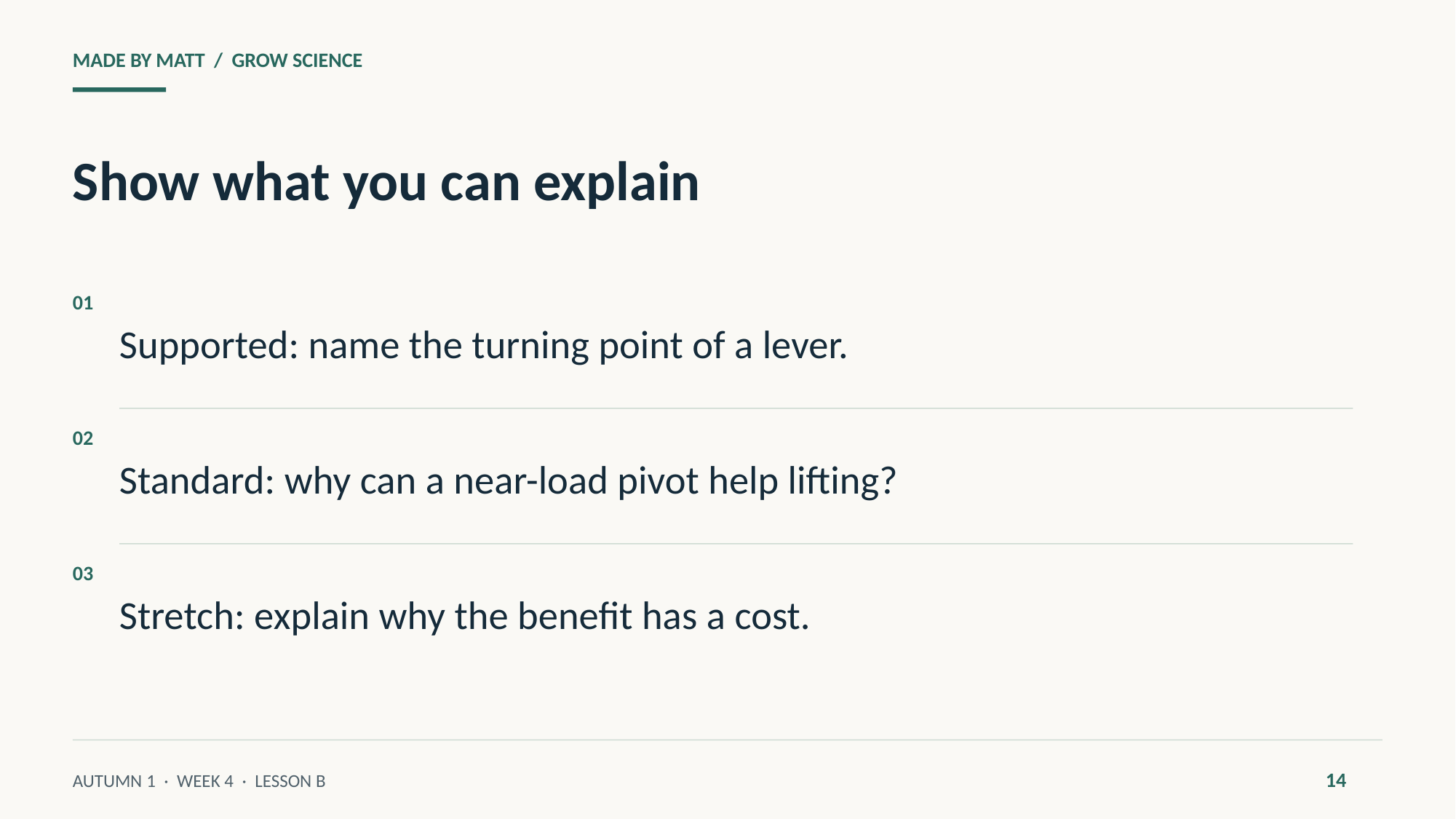

MADE BY MATT  /  GROW SCIENCE

Show what you can explain
Supported: name the turning point of a lever.
01

Standard: why can a near-load pivot help lifting?
02

Stretch: explain why the benefit has a cost.
03

14
AUTUMN 1  ·  WEEK 4  ·  LESSON B